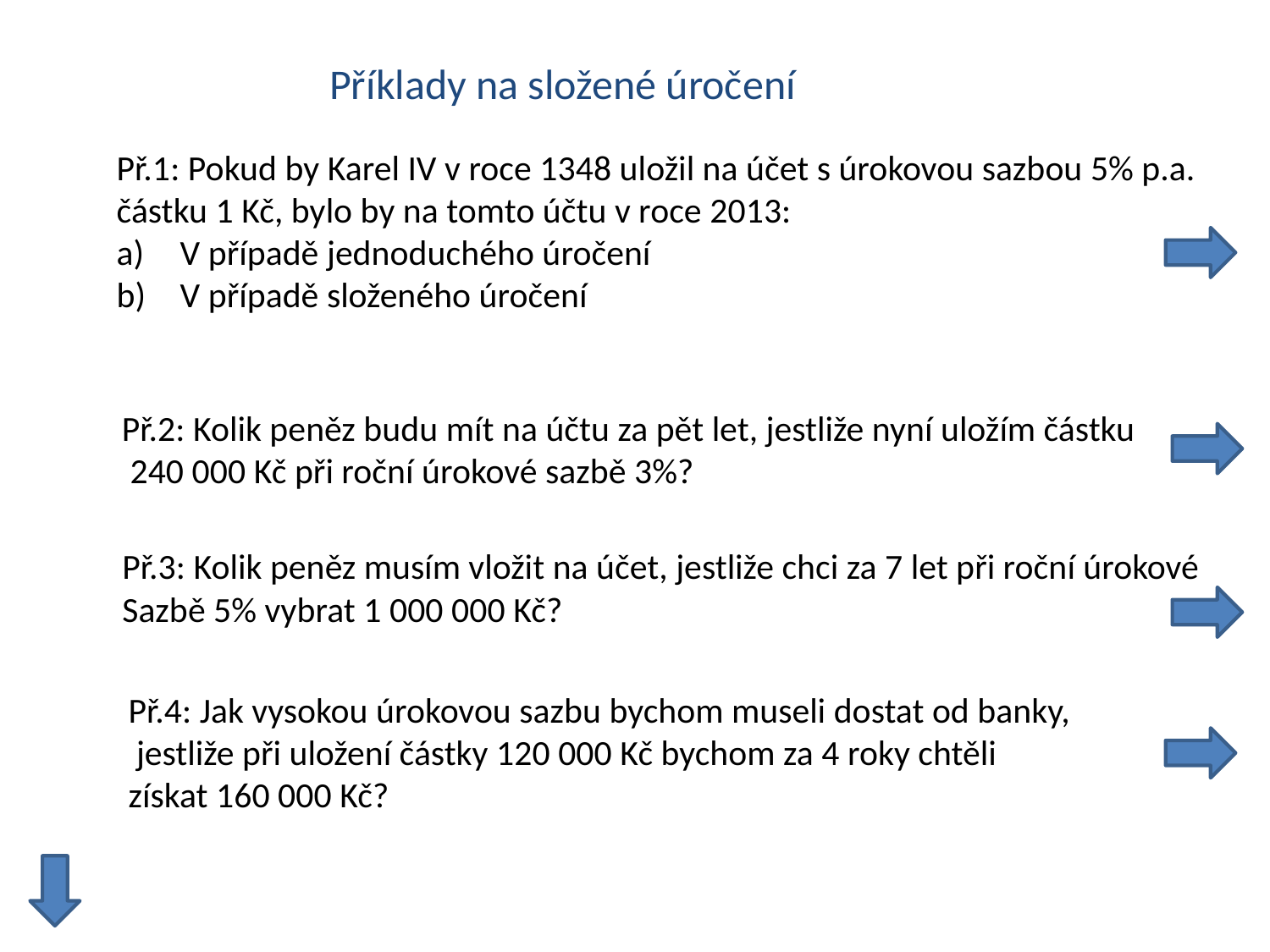

Příklady na složené úročení

Př.1: Pokud by Karel IV v roce 1348 uložil na účet s úrokovou sazbou 5% p.a.
částku 1 Kč, bylo by na tomto účtu v roce 2013:
V případě jednoduchého úročení
V případě složeného úročení

Př.2: Kolik peněz budu mít na účtu za pět let, jestliže nyní uložím částku
 240 000 Kč při roční úrokové sazbě 3%?

Př.3: Kolik peněz musím vložit na účet, jestliže chci za 7 let při roční úrokové
Sazbě 5% vybrat 1 000 000 Kč?

Př.4: Jak vysokou úrokovou sazbu bychom museli dostat od banky,
 jestliže při uložení částky 120 000 Kč bychom za 4 roky chtěli
získat 160 000 Kč?